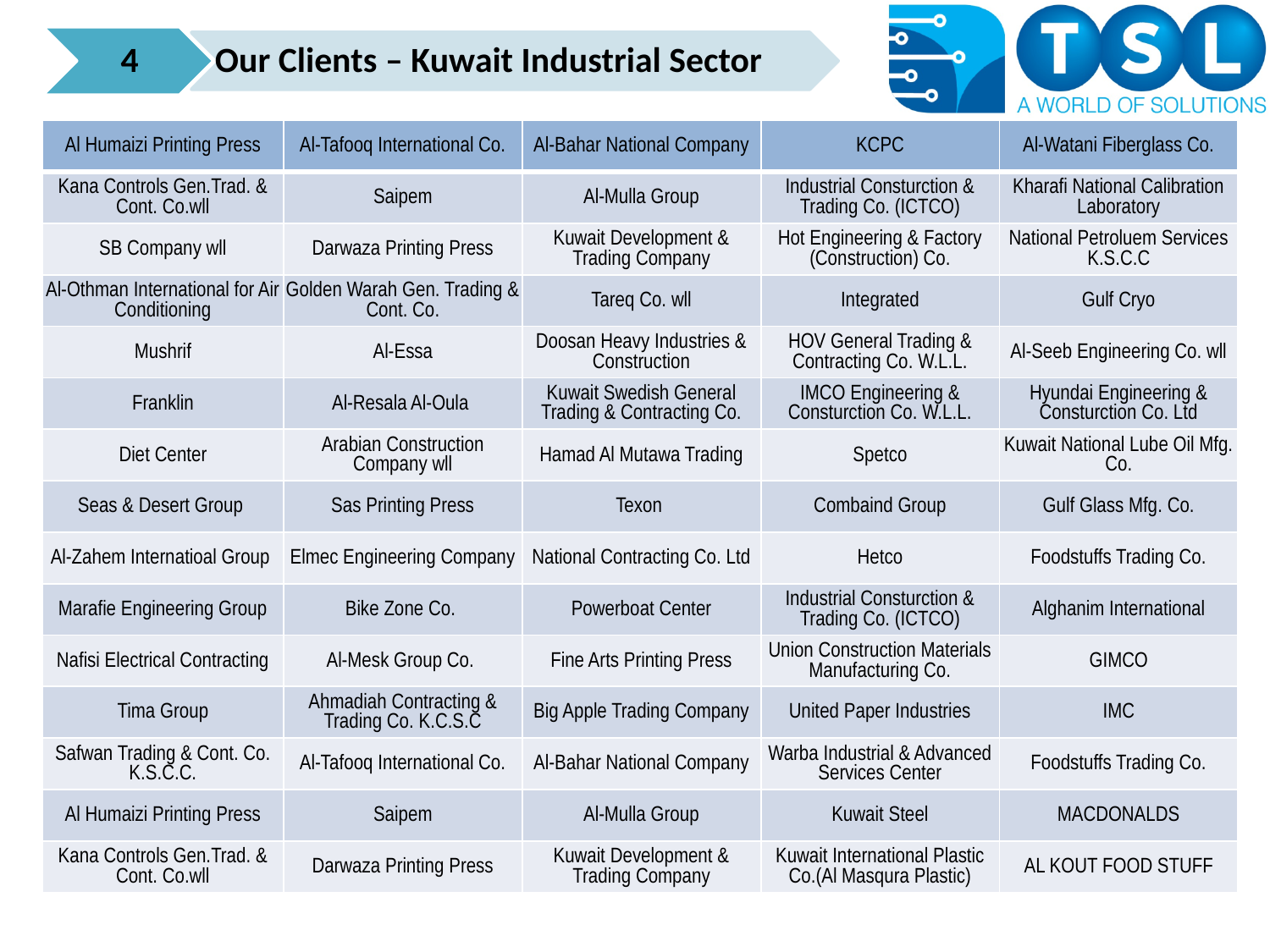

4

Our Clients – Kuwait Industrial Sector
| Al Humaizi Printing Press | Al-Tafooq International Co. | Al-Bahar National Company | KCPC | Al-Watani Fiberglass Co. |
| --- | --- | --- | --- | --- |
| Kana Controls Gen.Trad. & Cont. Co.wll | Saipem | Al-Mulla Group | Industrial Consturction & Trading Co. (ICTCO) | Kharafi National Calibration Laboratory |
| SB Company wll | Darwaza Printing Press | Kuwait Development & Trading Company | Hot Engineering & Factory (Construction) Co. | National Petroluem Services K.S.C.C |
| Al-Othman International for Air Conditioning | Golden Warah Gen. Trading & Cont. Co. | Tareq Co. wll | Integrated | Gulf Cryo |
| Mushrif | Al-Essa | Doosan Heavy Industries & Construction | HOV General Trading & Contracting Co. W.L.L. | Al-Seeb Engineering Co. wll |
| Franklin | Al-Resala Al-Oula | Kuwait Swedish General Trading & Contracting Co. | IMCO Engineering & Consturction Co. W.L.L. | Hyundai Engineering & Consturction Co. Ltd |
| Diet Center | Arabian Construction Company wll | Hamad Al Mutawa Trading | Spetco | Kuwait National Lube Oil Mfg. Co. |
| Seas & Desert Group | Sas Printing Press | Texon | Combaind Group | Gulf Glass Mfg. Co. |
| Al-Zahem Internatioal Group | Elmec Engineering Company | National Contracting Co. Ltd | Hetco | Foodstuffs Trading Co. |
| Marafie Engineering Group | Bike Zone Co. | Powerboat Center | Industrial Consturction & Trading Co. (ICTCO) | Alghanim International |
| Nafisi Electrical Contracting | Al-Mesk Group Co. | Fine Arts Printing Press | Union Construction Materials Manufacturing Co. | GIMCO |
| Tima Group | Ahmadiah Contracting & Trading Co. K.C.S.C | Big Apple Trading Company | United Paper Industries | IMC |
| Safwan Trading & Cont. Co. K.S.C.C. | Al-Tafooq International Co. | Al-Bahar National Company | Warba Industrial & Advanced Services Center | Foodstuffs Trading Co. |
| Al Humaizi Printing Press | Saipem | Al-Mulla Group | Kuwait Steel | MACDONALDS |
| Kana Controls Gen.Trad. & Cont. Co.wll | Darwaza Printing Press | Kuwait Development & Trading Company | Kuwait International Plastic Co.(Al Masqura Plastic) | AL KOUT FOOD STUFF |